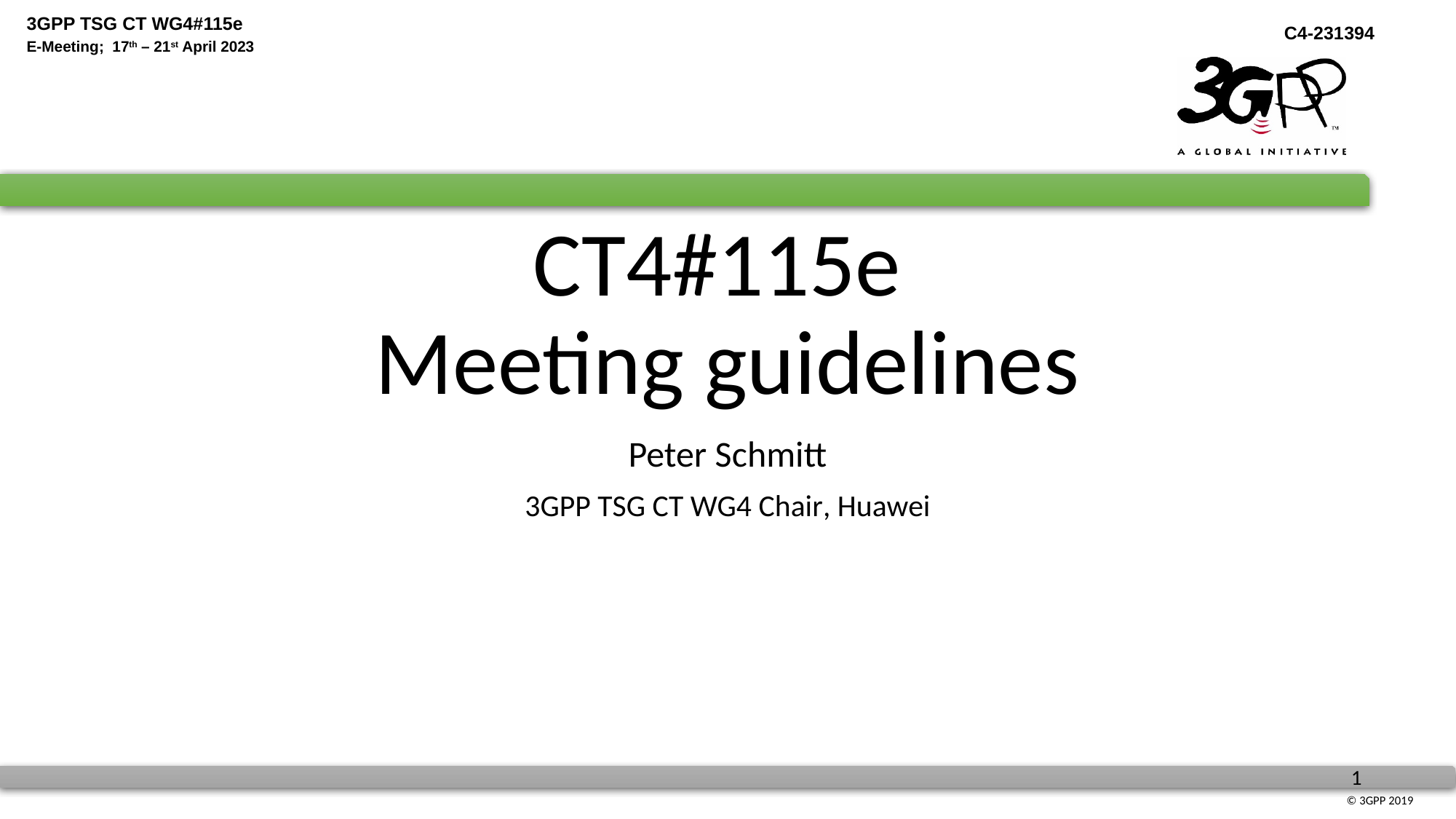

# CT4#115e Meeting guidelines
Peter Schmitt
3GPP TSG CT WG4 Chair, Huawei